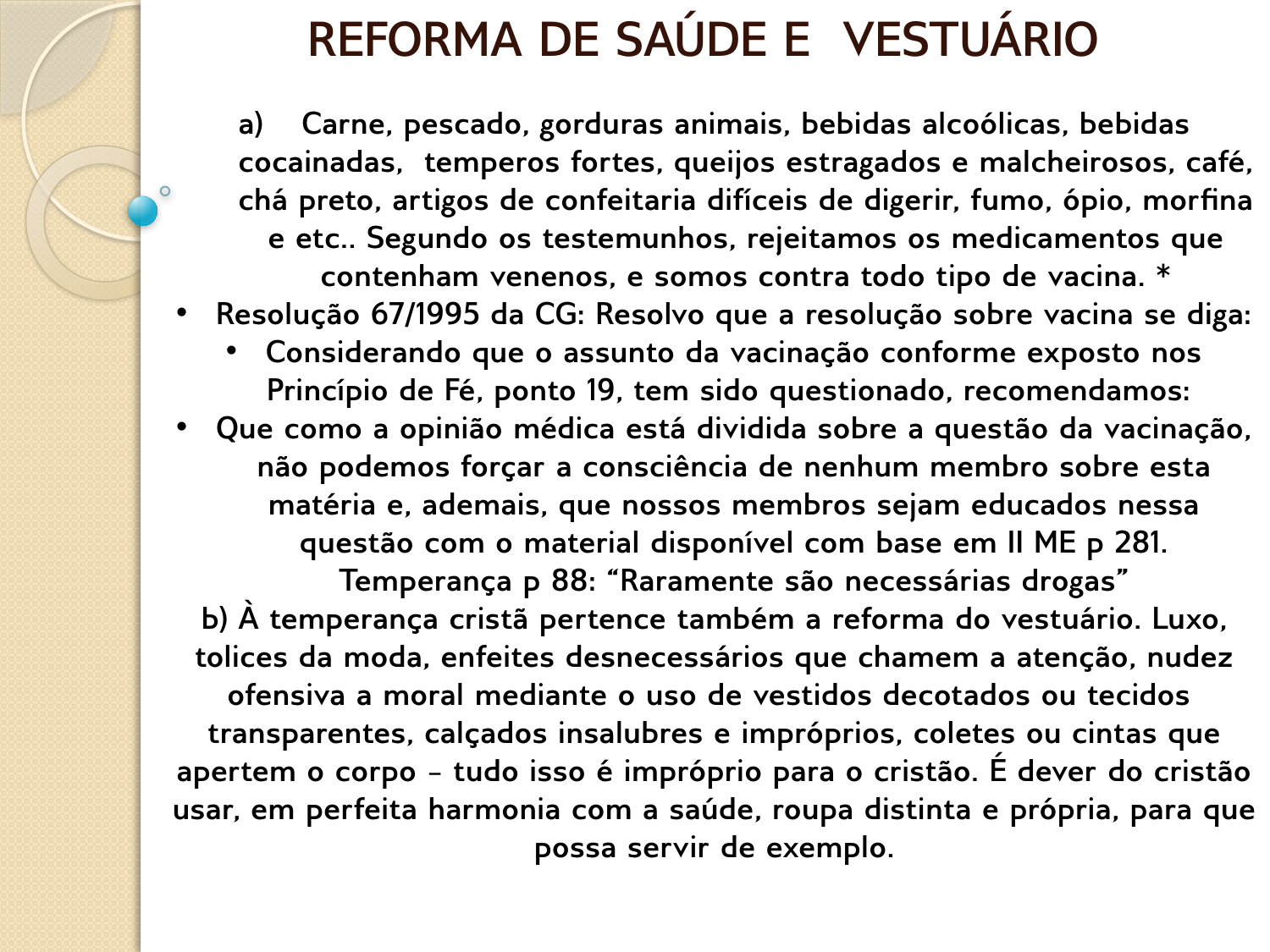

REFORMA DE SAÚDE E  VESTUÁRIO
Carne, pescado, gorduras animais, bebidas alcoólicas, bebidas cocainadas,  temperos fortes, queijos estragados e malcheirosos, café, chá preto, artigos de confeitaria difíceis de digerir, fumo, ópio, morfina e etc.. Segundo os testemunhos, rejeitamos os medicamentos que contenham venenos, e somos contra todo tipo de vacina. *
Resolução 67/1995 da CG: Resolvo que a resolução sobre vacina se diga:
Considerando que o assunto da vacinação conforme exposto nos Princípio de Fé, ponto 19, tem sido questionado, recomendamos:
Que como a opinião médica está dividida sobre a questão da vacinação, não podemos forçar a consciência de nenhum membro sobre esta matéria e, ademais, que nossos membros sejam educados nessa questão com o material disponível com base em II ME p 281. Temperança p 88: “Raramente são necessárias drogas”
b) À temperança cristã pertence também a reforma do vestuário. Luxo, tolices da moda, enfeites desnecessários que chamem a atenção, nudez ofensiva a moral mediante o uso de vestidos decotados ou tecidos  transparentes, calçados insalubres e impróprios, coletes ou cintas que apertem o corpo – tudo isso é impróprio para o cristão. É dever do cristão usar, em perfeita harmonia com a saúde, roupa distinta e própria, para que possa servir de exemplo.